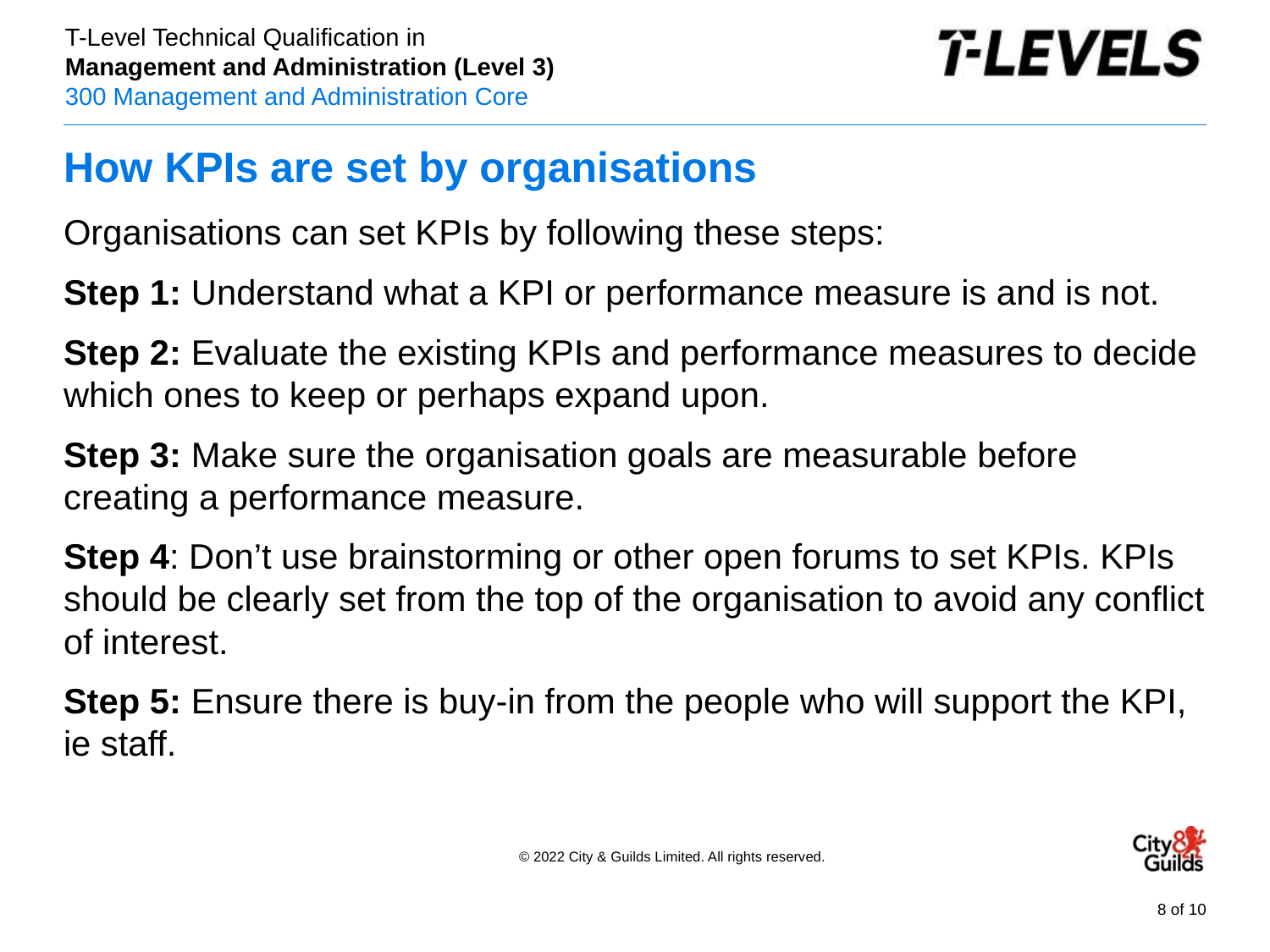

# How KPIs are set by organisations
Organisations can set KPIs by following these steps:
Step 1: Understand what a KPI or performance measure is and is not.
Step 2: Evaluate the existing KPIs and performance measures to decide which ones to keep or perhaps expand upon.
Step 3: Make sure the organisation goals are measurable before creating a performance measure.
Step 4: Don’t use brainstorming or other open forums to set KPIs. KPIs should be clearly set from the top of the organisation to avoid any conflict of interest.
Step 5: Ensure there is buy-in from the people who will support the KPI, ie staff.